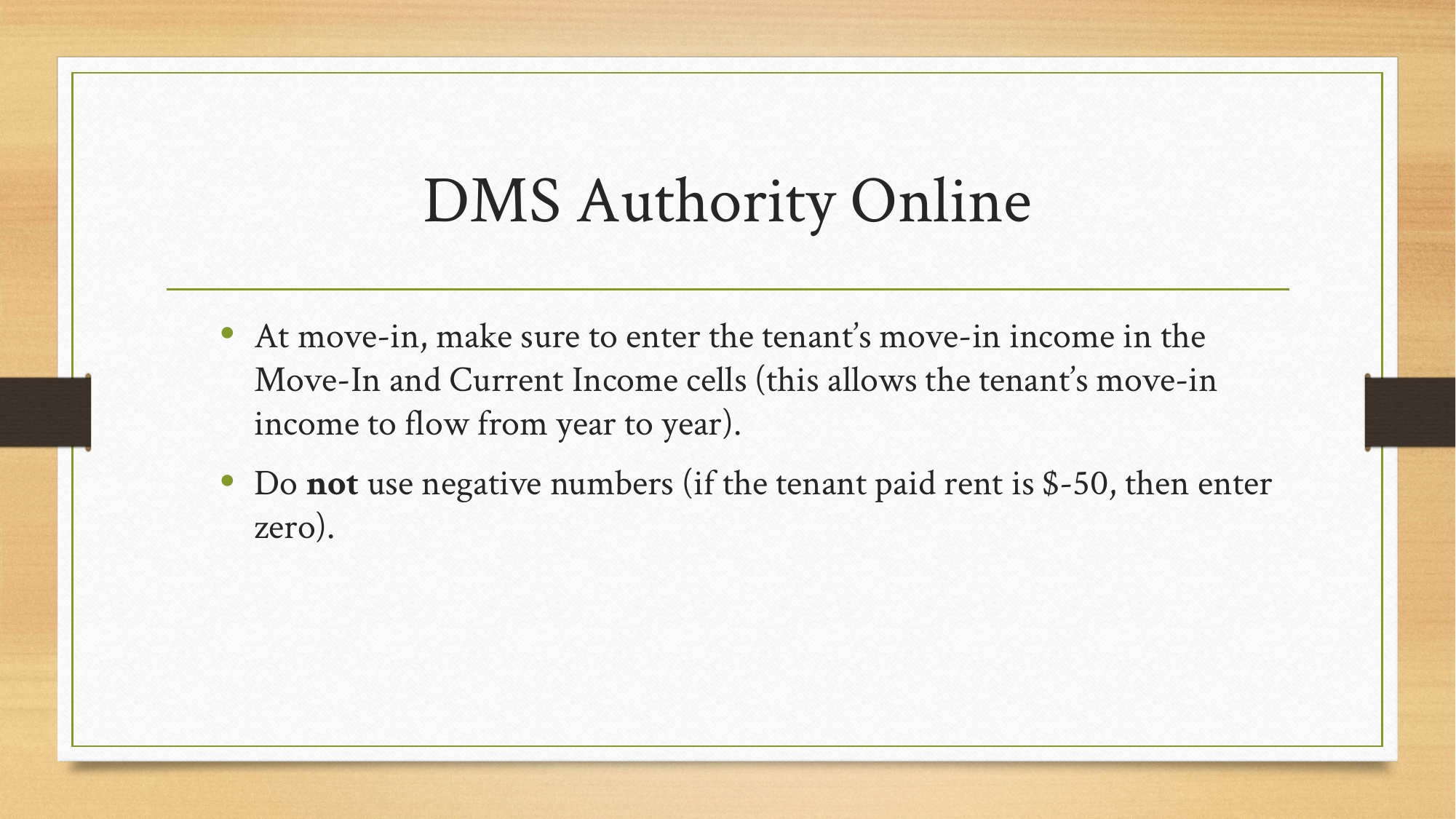

# DMS Authority Online
At move-in, make sure to enter the tenant’s move-in income in the Move-In and Current Income cells (this allows the tenant’s move-in income to flow from year to year).
Do not use negative numbers (if the tenant paid rent is $-50, then enter zero).